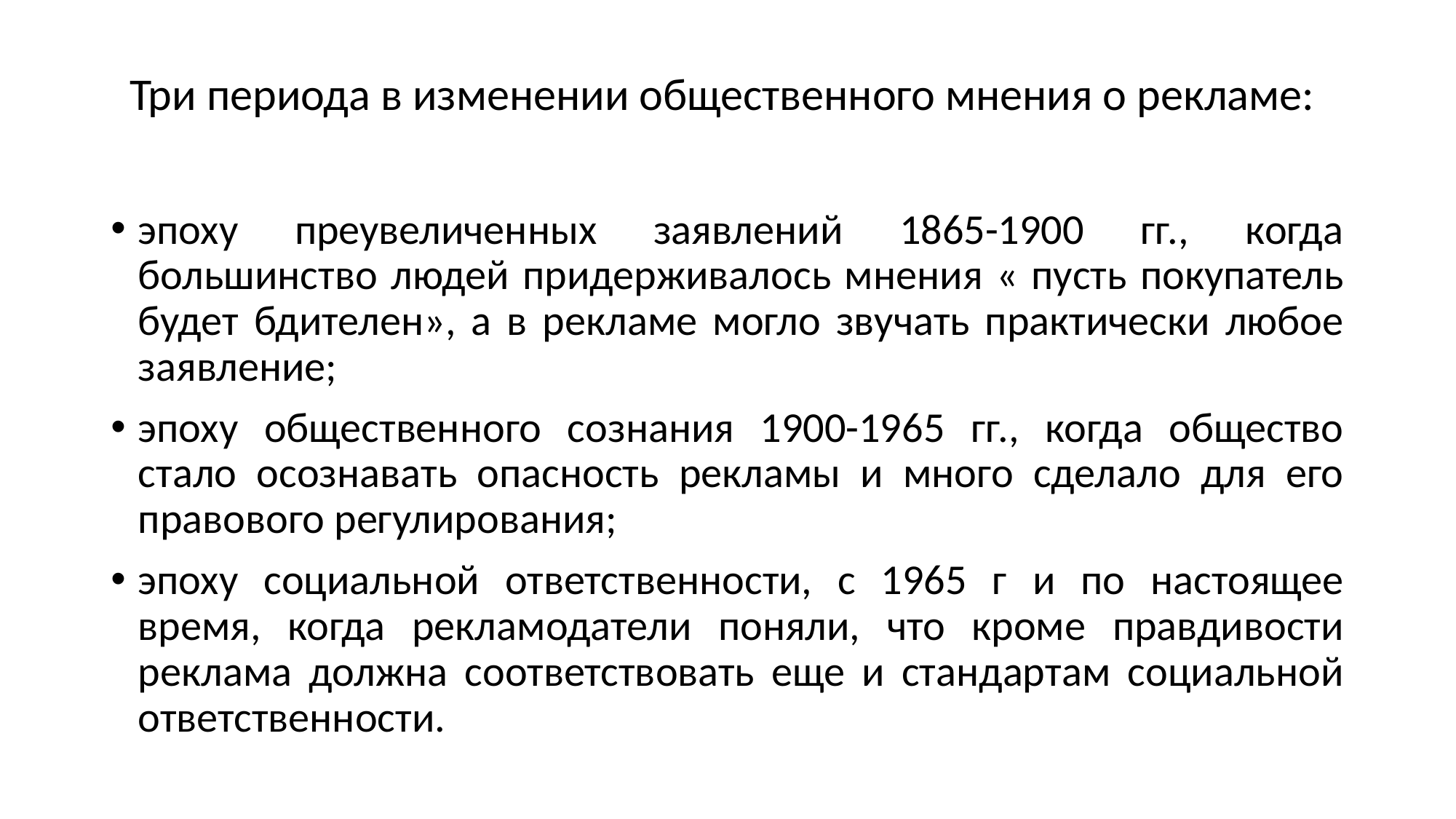

# Три периода в изменении общественного мнения о рекламе:
эпоху преувеличенных заявлений 1865-1900 гг., когда большинство людей придерживалось мнения « пусть покупатель будет бдителен», а в рекламе могло звучать практически любое заявление;
эпоху общественного сознания 1900-1965 гг., когда общество стало осознавать опасность рекламы и много сделало для его правового регулирования;
эпоху социальной ответственности, с 1965 г и по настоящее время, когда рекламодатели поняли, что кроме правдивости реклама должна соответствовать еще и стандартам социальной ответственности.